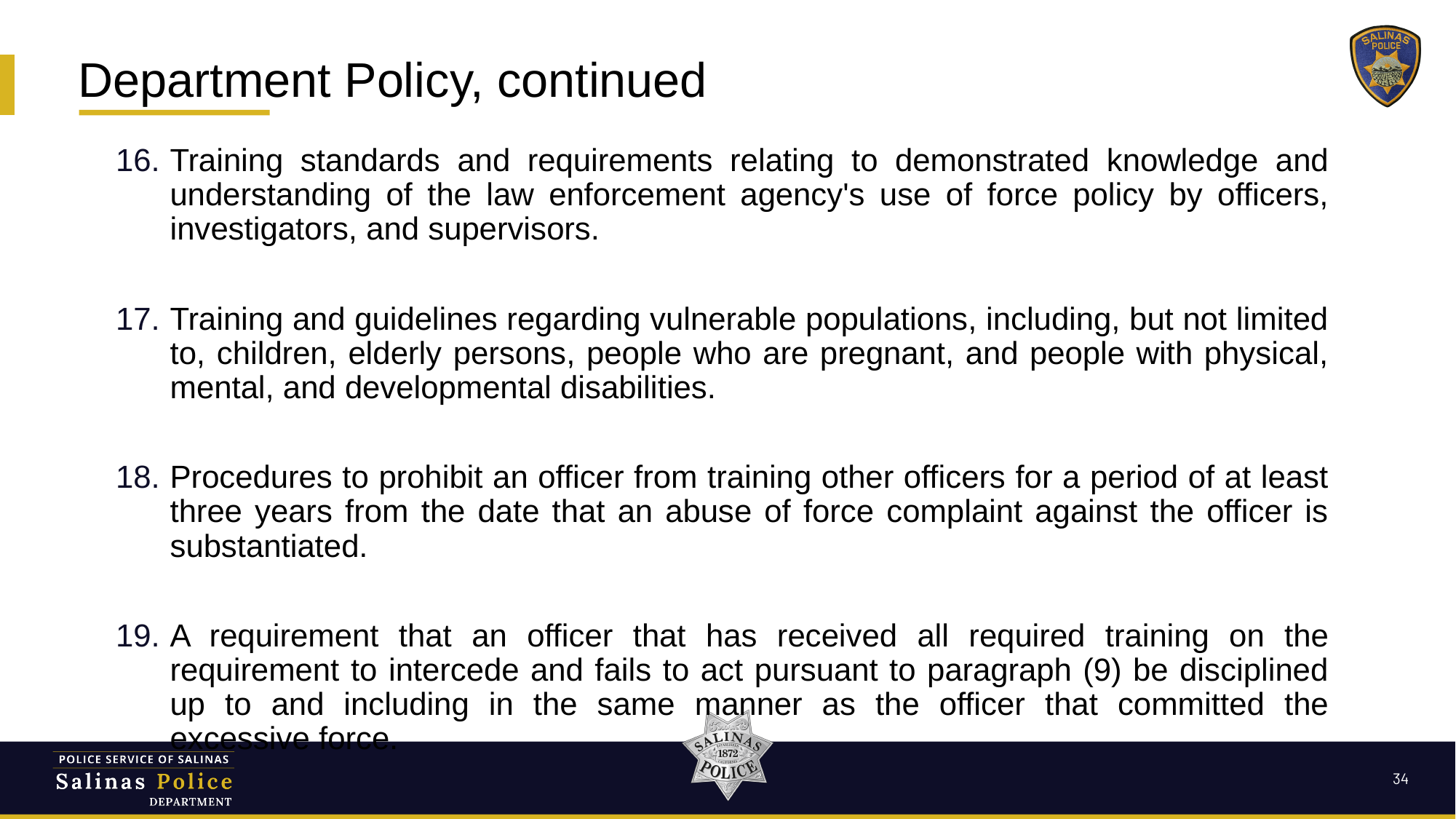

# Department Policy, continued
Training standards and requirements relating to demonstrated knowledge and understanding of the law enforcement agency's use of force policy by officers, investigators, and supervisors.

Training and guidelines regarding vulnerable populations, including, but not limited to, children, elderly persons, people who are pregnant, and people with physical, mental, and developmental disabilities.

Procedures to prohibit an officer from training other officers for a period of at least three years from the date that an abuse of force complaint against the officer is substantiated.

A requirement that an officer that has received all required training on the requirement to intercede and fails to act pursuant to paragraph (9) be disciplined up to and including in the same manner as the officer that committed the excessive force.